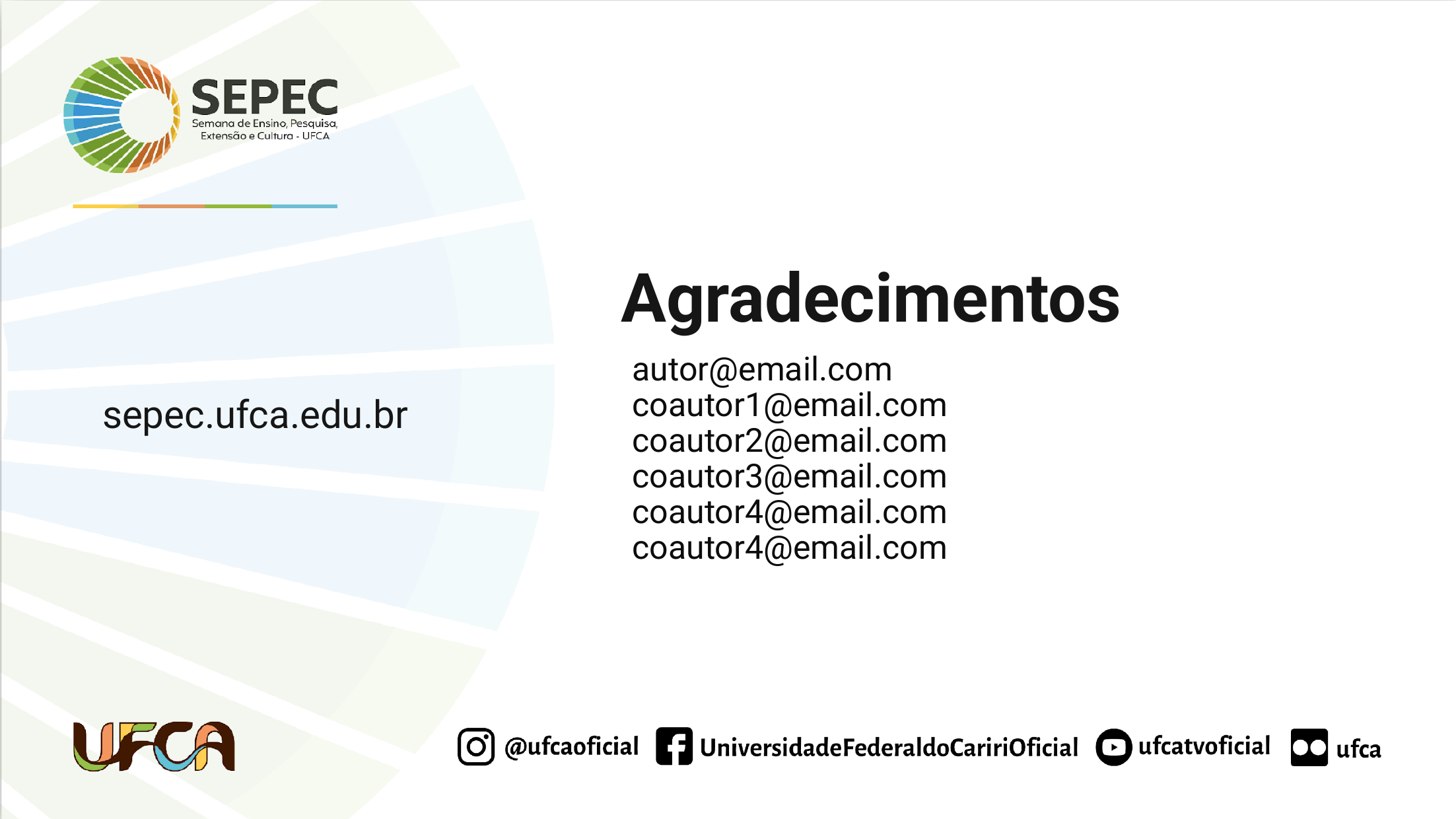

# Agradecimentos
autor@email.com
coautor1@email.com
coautor2@email.com
coautor3@email.com
coautor4@email.com
coautor4@email.com
sepec.ufca.edu.br